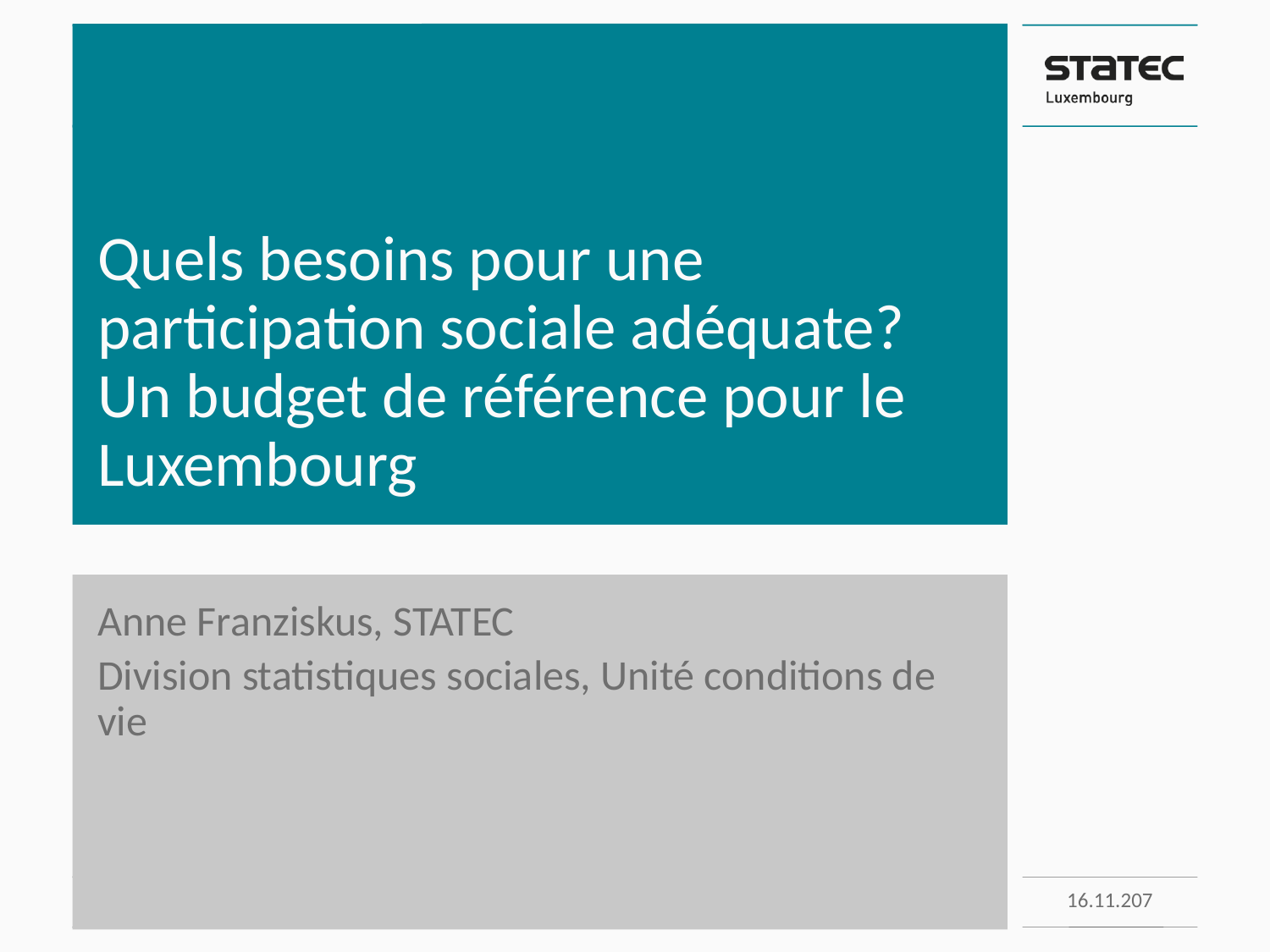

# Quels besoins pour une participation sociale adéquate? Un budget de référence pour le Luxembourg
Anne Franziskus, STATEC
Division statistiques sociales, Unité conditions de vie
16.11.207